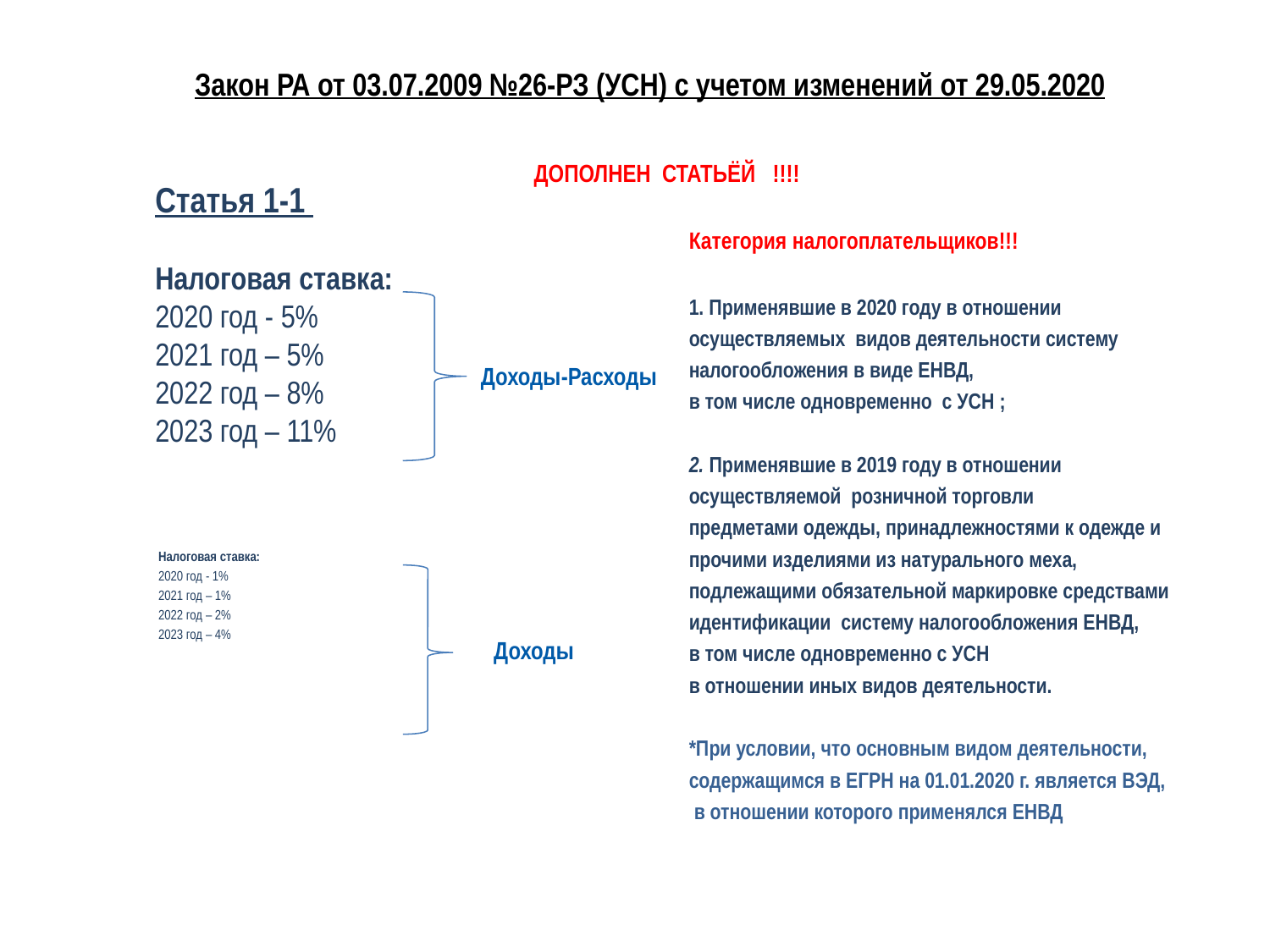

Закон РА от 03.07.2009 №26-РЗ (УСН) с учетом изменений от 29.05.2020

ДОПОЛНЕН  СТАТЬЁЙ   !!!!

Категория налогоплательщиков!!!

1. Применявшие в 2020 году в отношении
осуществляемых  видов деятельности систему
налогообложения в виде ЕНВД,
в том числе одновременно  с УСН ;

2. Применявшие в 2019 году в отношении
осуществляемой  розничной торговли
предметами одежды, принадлежностями к одежде и
прочими изделиями из натурального меха,
подлежащими обязательной маркировке средствами
идентификации  систему налогообложения ЕНВД,
в том числе одновременно с УСН
в отношении иных видов деятельности.

*При условии, что основным видом деятельности,
содержащимся в ЕГРН на 01.01.2020 г. является ВЭД,
 в отношении которого применялся ЕНВД

Статья 1-1

Налоговая ставка:
2020 год - 5%
2021 год – 5%
2022 год – 8%
2023 год – 11%

Доходы-Расходы

Налоговая ставка:
2020 год - 1%
2021 год – 1%
2022 год – 2%
2023 год – 4%

Доходы